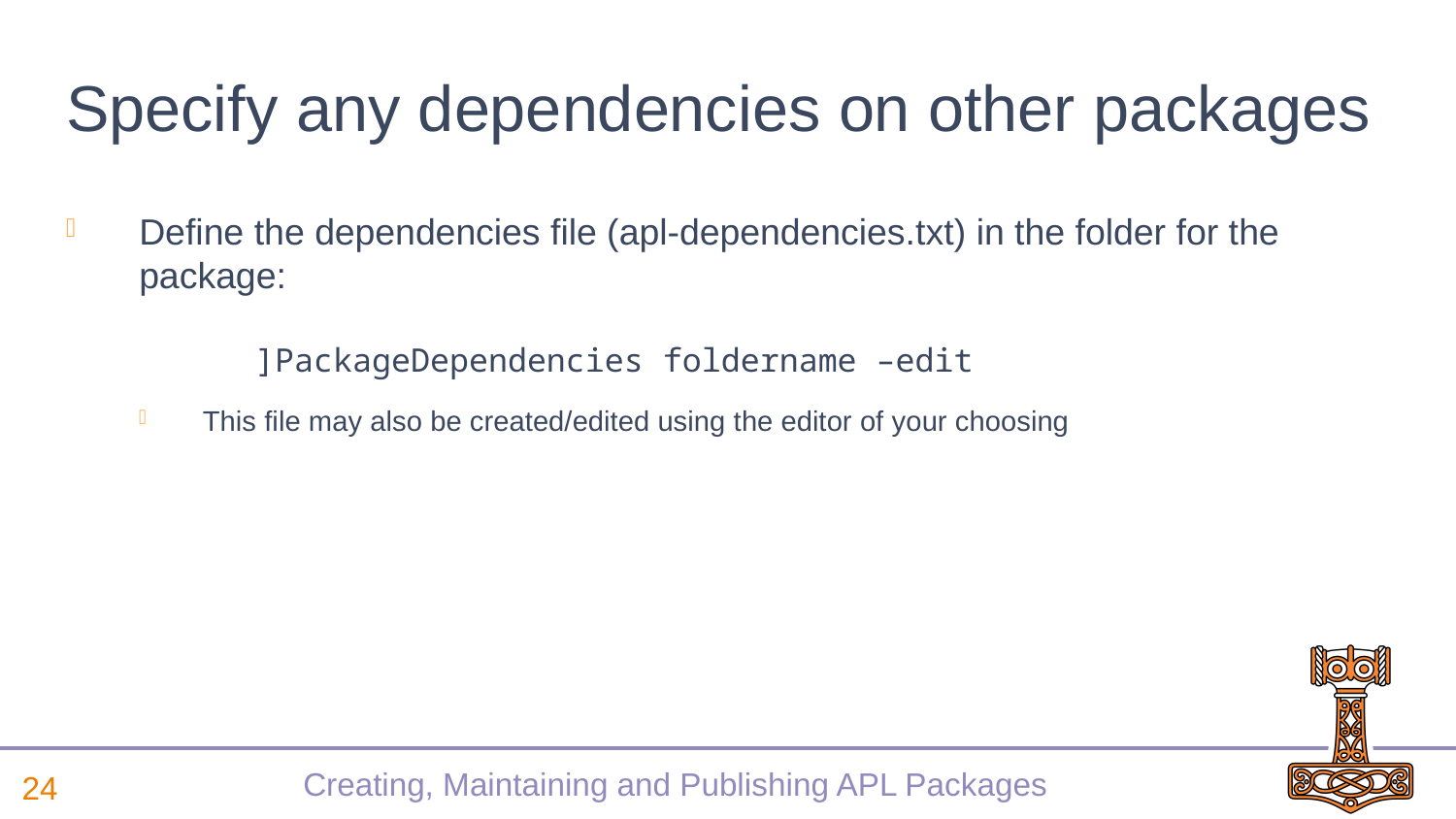

# Specify any dependencies on other packages
Define the dependencies file (apl-dependencies.txt) in the folder for the package:
      ]PackageDependencies foldername –edit
This file may also be created/edited using the editor of your choosing